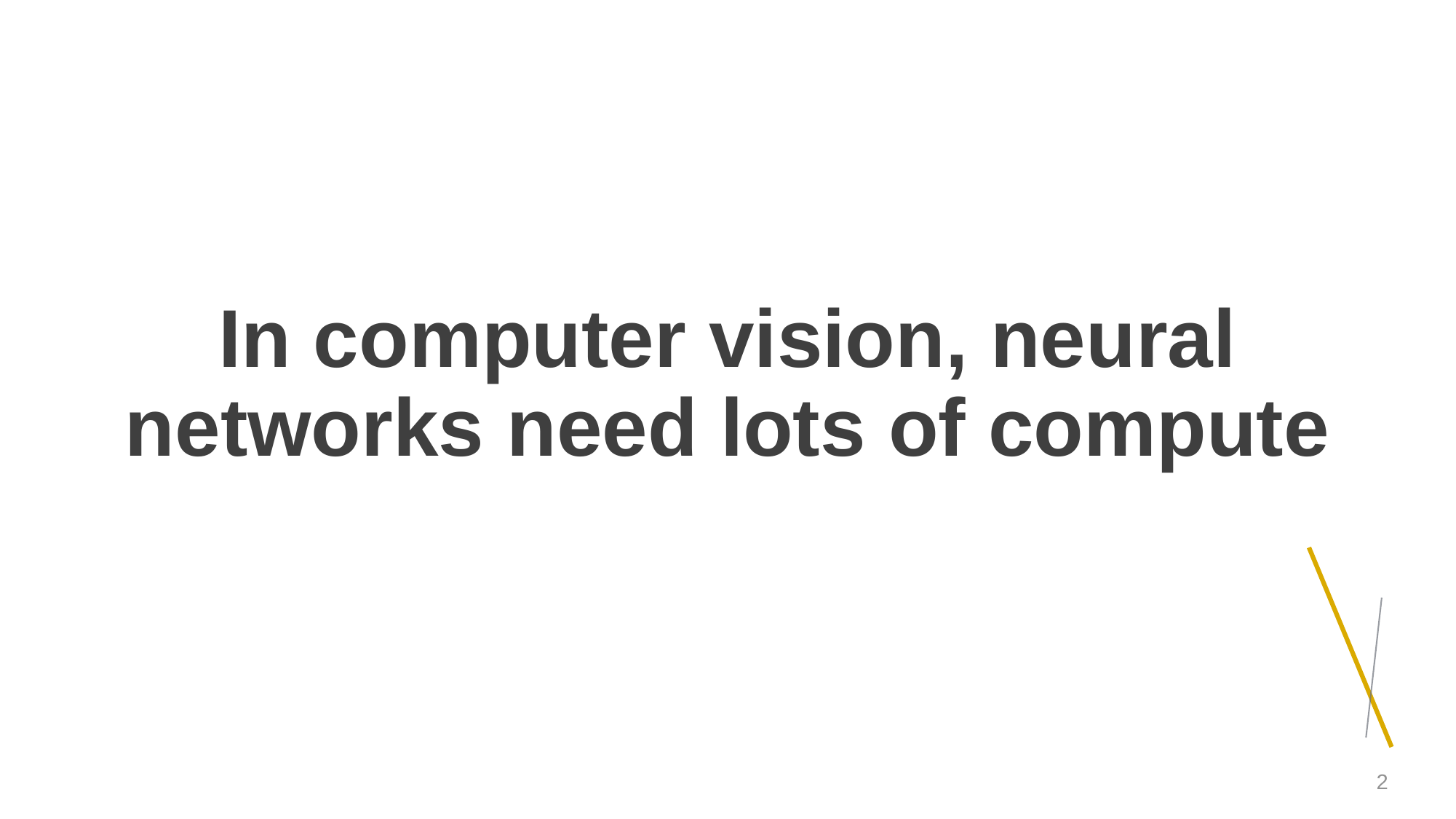

# In computer vision, neural networks need lots of compute
2